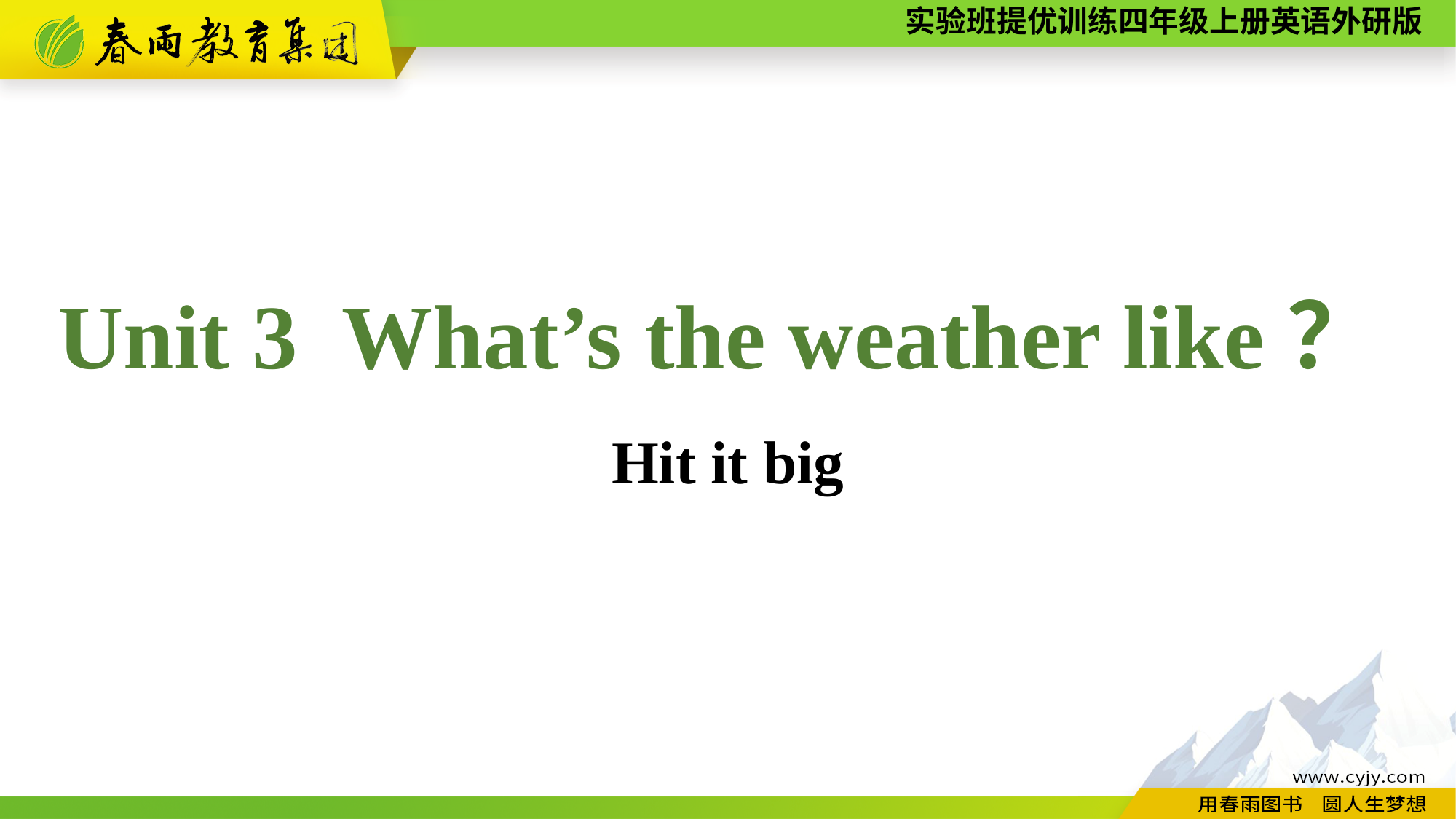

Unit 3  What’s the weather like？
Hit it big